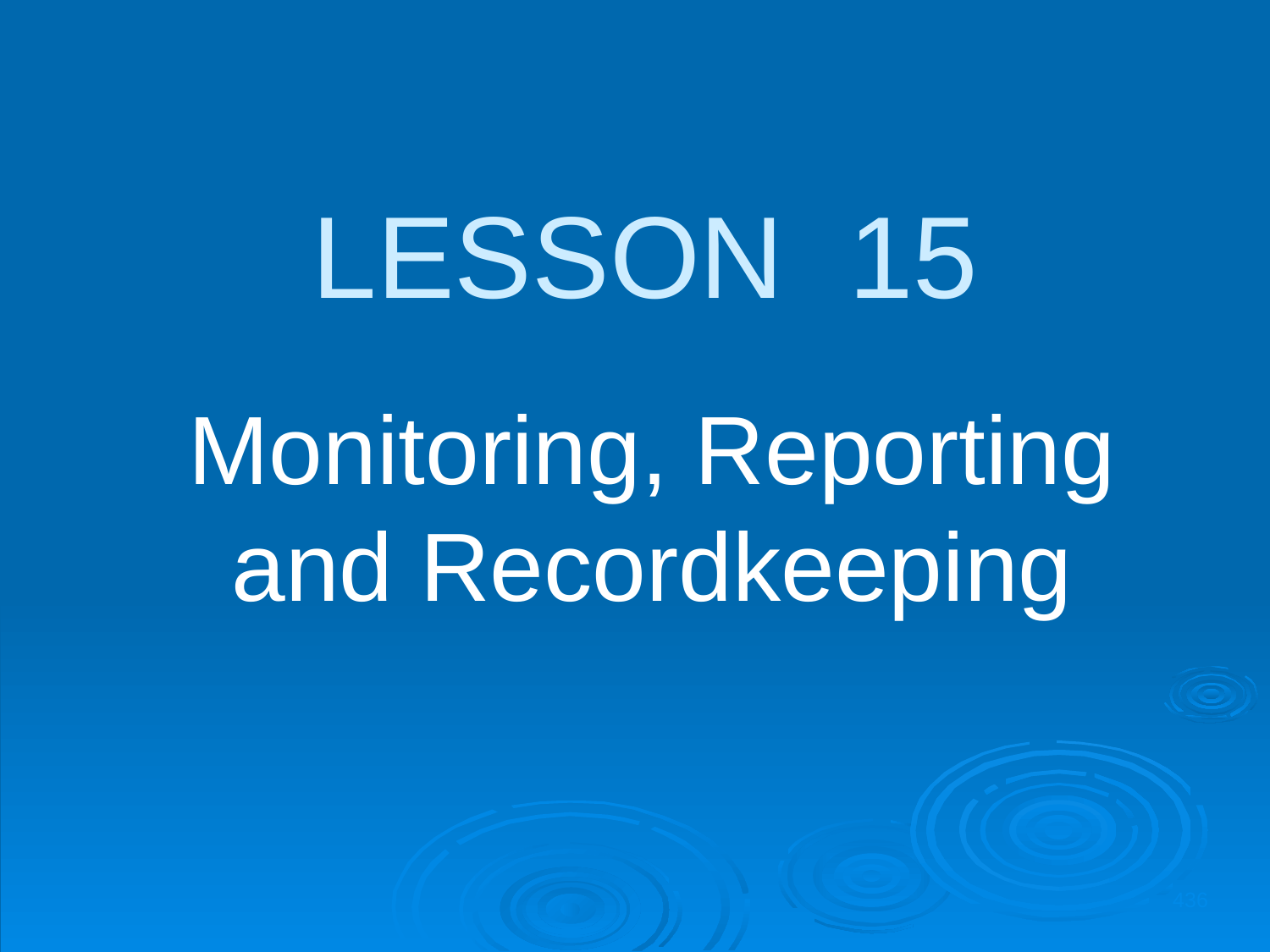

LESSON  15
Monitoring, Reporting and Recordkeeping
436